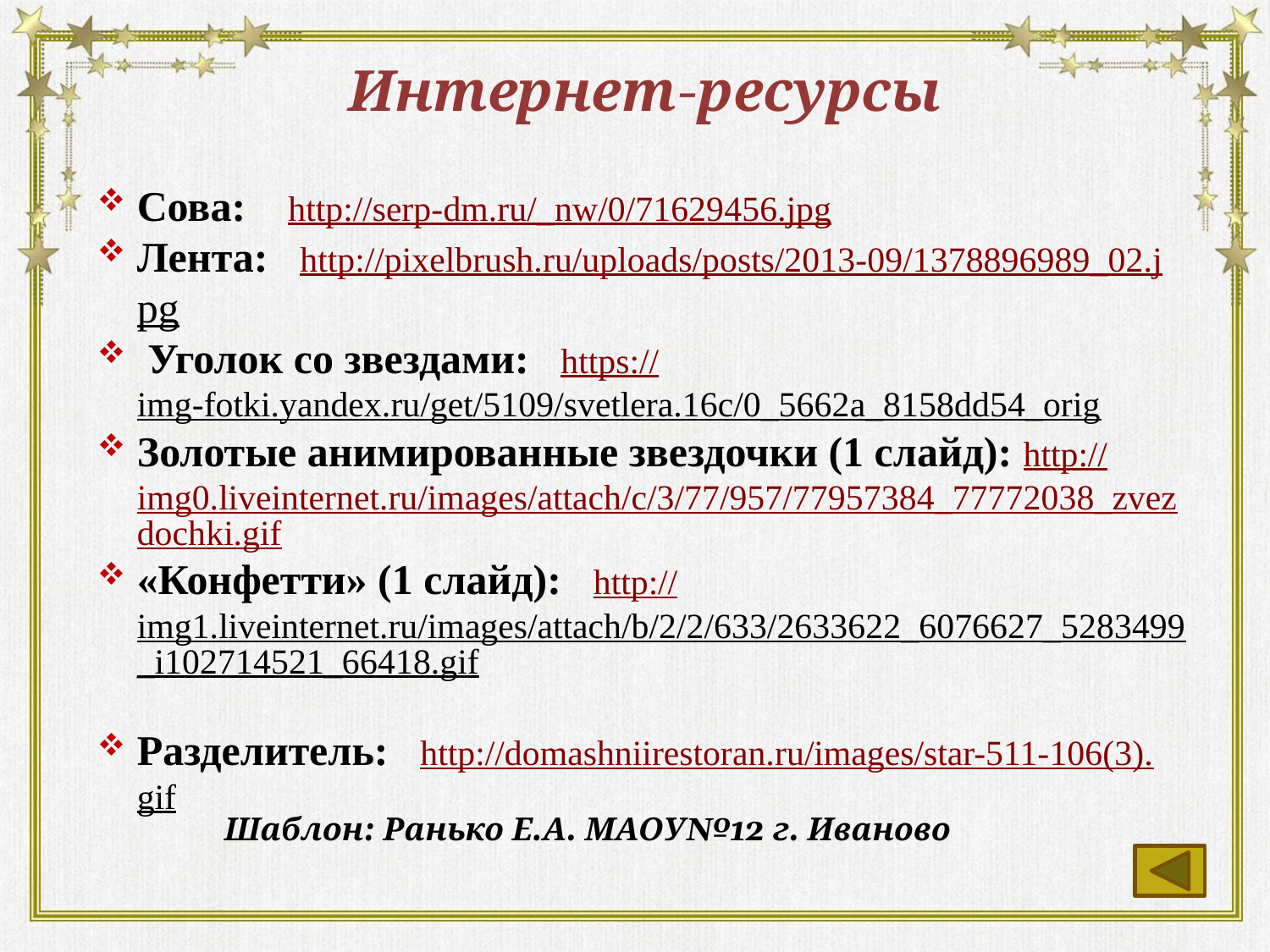

Интернет-ресурсы
Сова:    http://serp-dm.ru/_nw/0/71629456.jpg
Лента:   http://pixelbrush.ru/uploads/posts/2013-09/1378896989_02.jpg
 Уголок со звездами:   https://img-fotki.yandex.ru/get/5109/svetlera.16c/0_5662a_8158dd54_orig
Золотые анимированные звездочки (1 слайд): http://img0.liveinternet.ru/images/attach/c/3/77/957/77957384_77772038_zvezdochki.gif
«Конфетти» (1 слайд):   http://img1.liveinternet.ru/images/attach/b/2/2/633/2633622_6076627_5283499_i102714521_66418.gif
Разделитель:   http://domashniirestoran.ru/images/star-511-106(3).gif
Шаблон: Ранько Е.А. МАОУ№12 г. Иваново